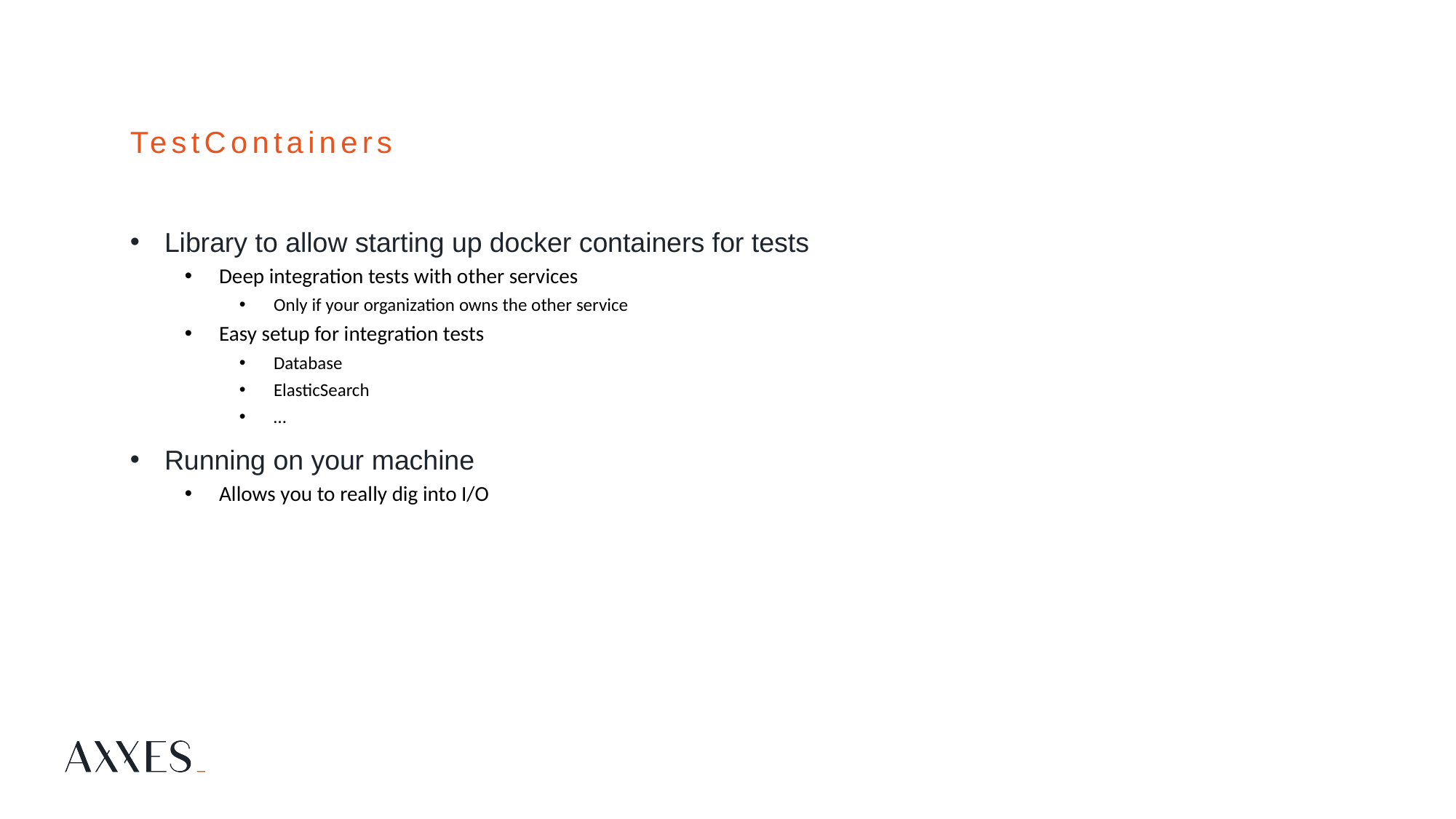

# TestContainers
Library to allow starting up docker containers for tests
Deep integration tests with other services
Only if your organization owns the other service
Easy setup for integration tests
Database
ElasticSearch
…
Running on your machine
Allows you to really dig into I/O